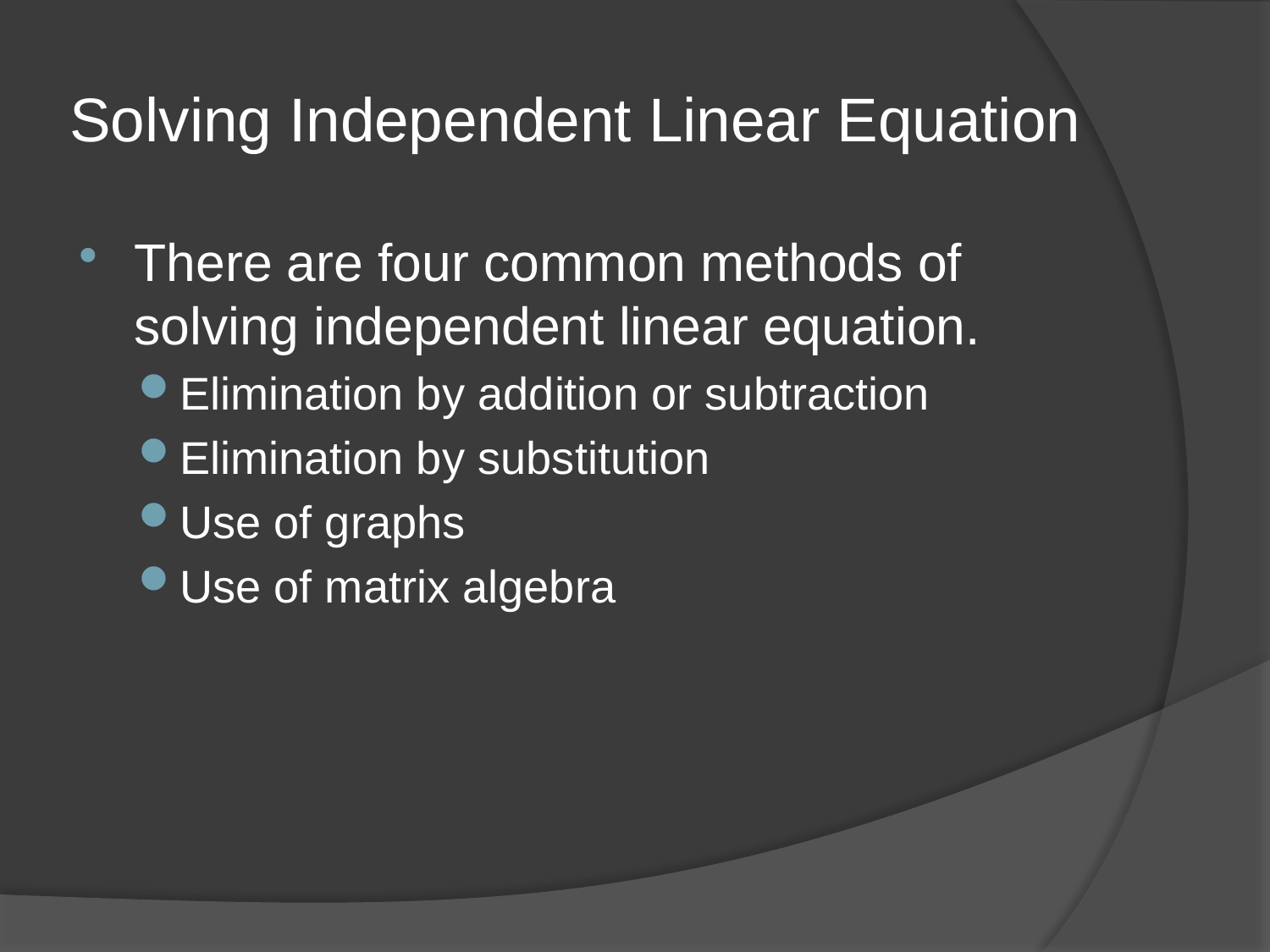

# Solving Independent Linear Equation
There are four common methods of solving independent linear equation.
Elimination by addition or subtraction
Elimination by substitution
Use of graphs
Use of matrix algebra